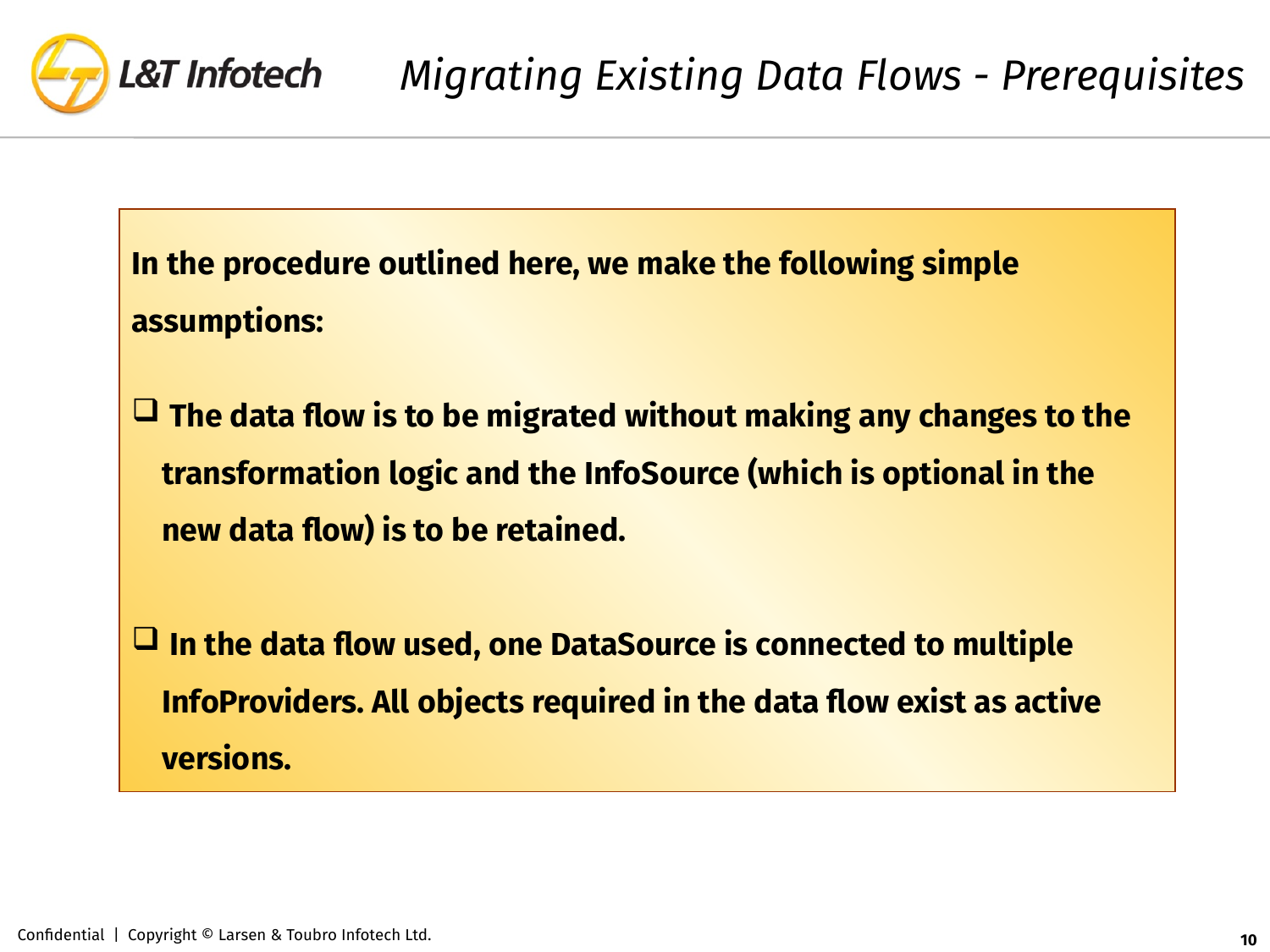

# Migrating Existing Data Flows - Prerequisites
In the procedure outlined here, we make the following simple assumptions:
 The data flow is to be migrated without making any changes to the transformation logic and the InfoSource (which is optional in the new data flow) is to be retained.
 In the data flow used, one DataSource is connected to multiple InfoProviders. All objects required in the data flow exist as active versions.
Confidential  |  Copyright © Larsen & Toubro Infotech Ltd.
10